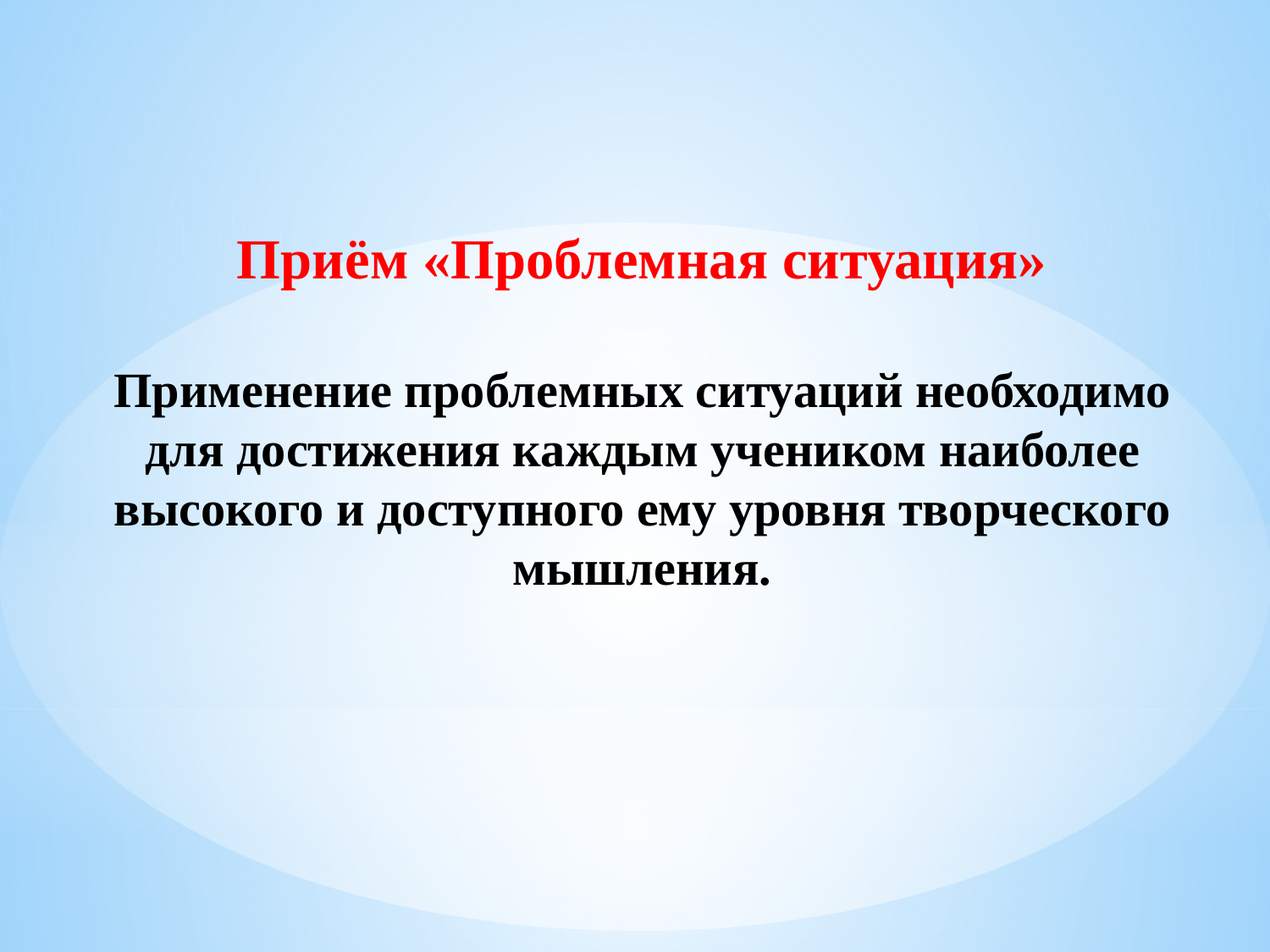

Приём «Проблемная ситуация»

Применение проблемных ситуаций необходимо для достижения каждым учеником наиболее высокого и доступного ему уровня творческого мышления.